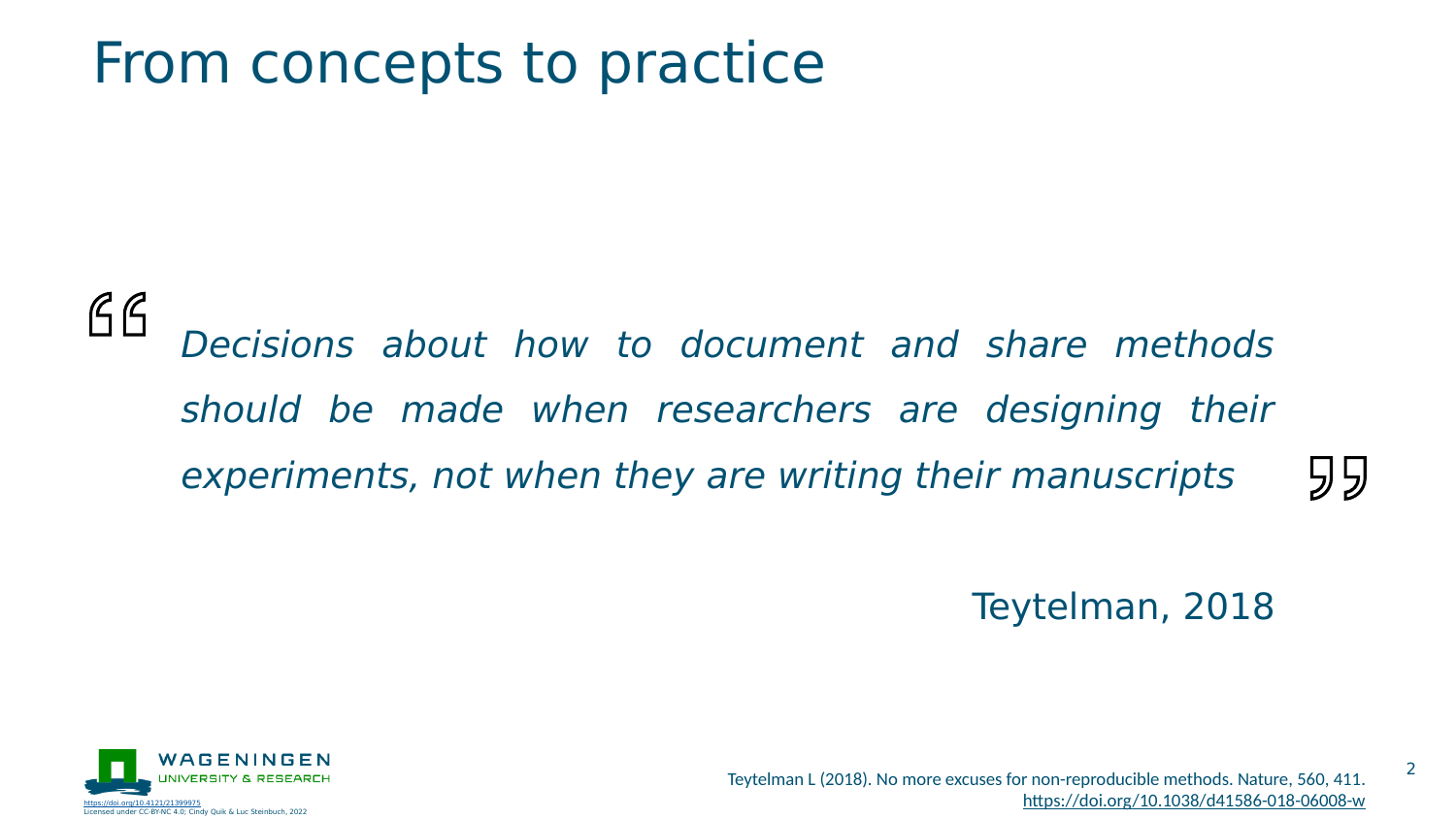

# From concepts to practice

Decisions about how to document and share methods should be made when researchers are designing their
experiments, not when they are writing their manuscripts

Teytelman, 2018

Teytelman L (2018). No more excuses for non-reproducible methods. Nature, 560, 411.
https://doi.org/10.1038/d41586-018-06008-w
2